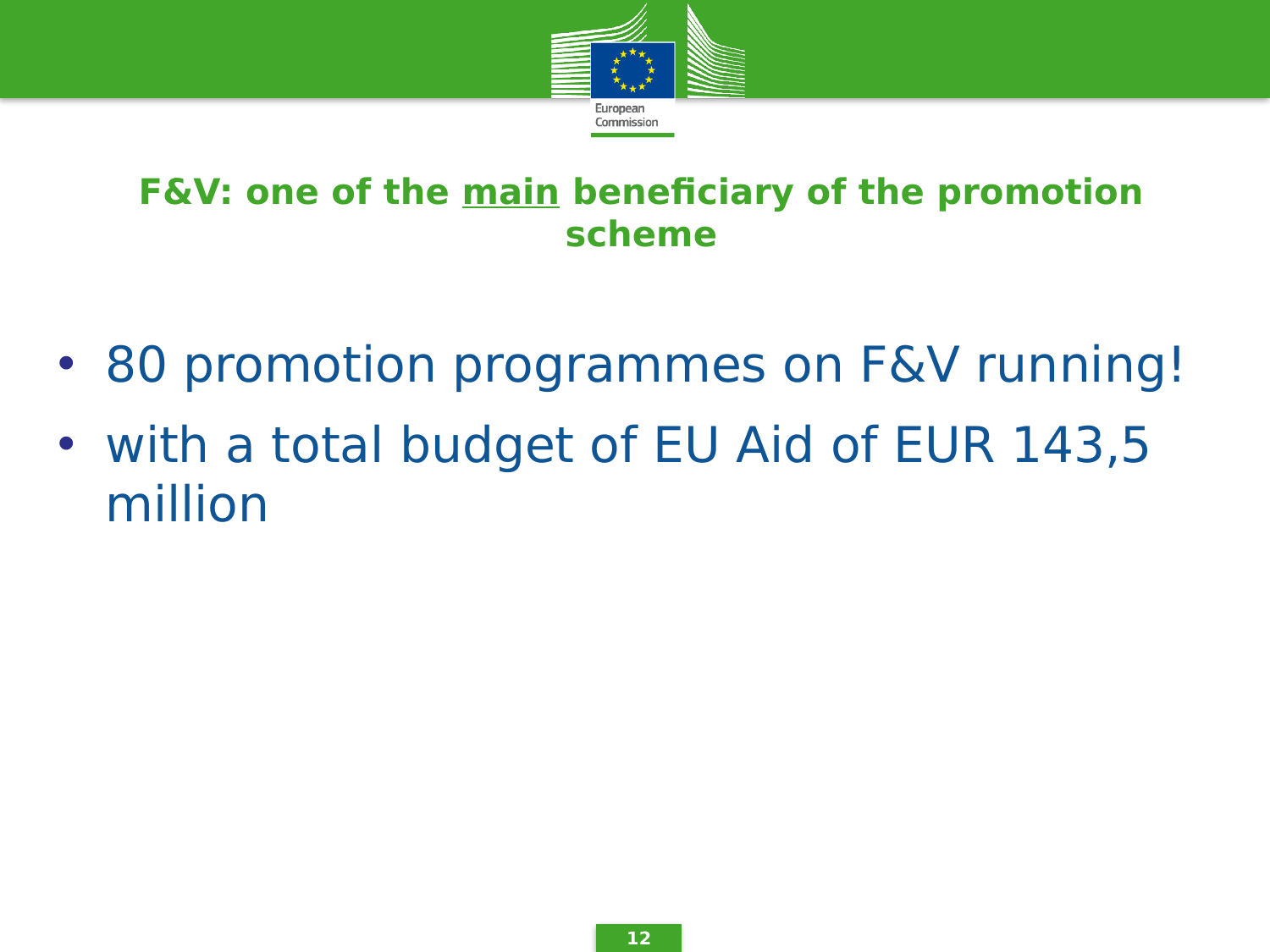

# F&V: one of the main beneficiary of the promotion scheme

80 promotion programmes on F&V running!
with a total budget of EU Aid of EUR 143,5 million

12